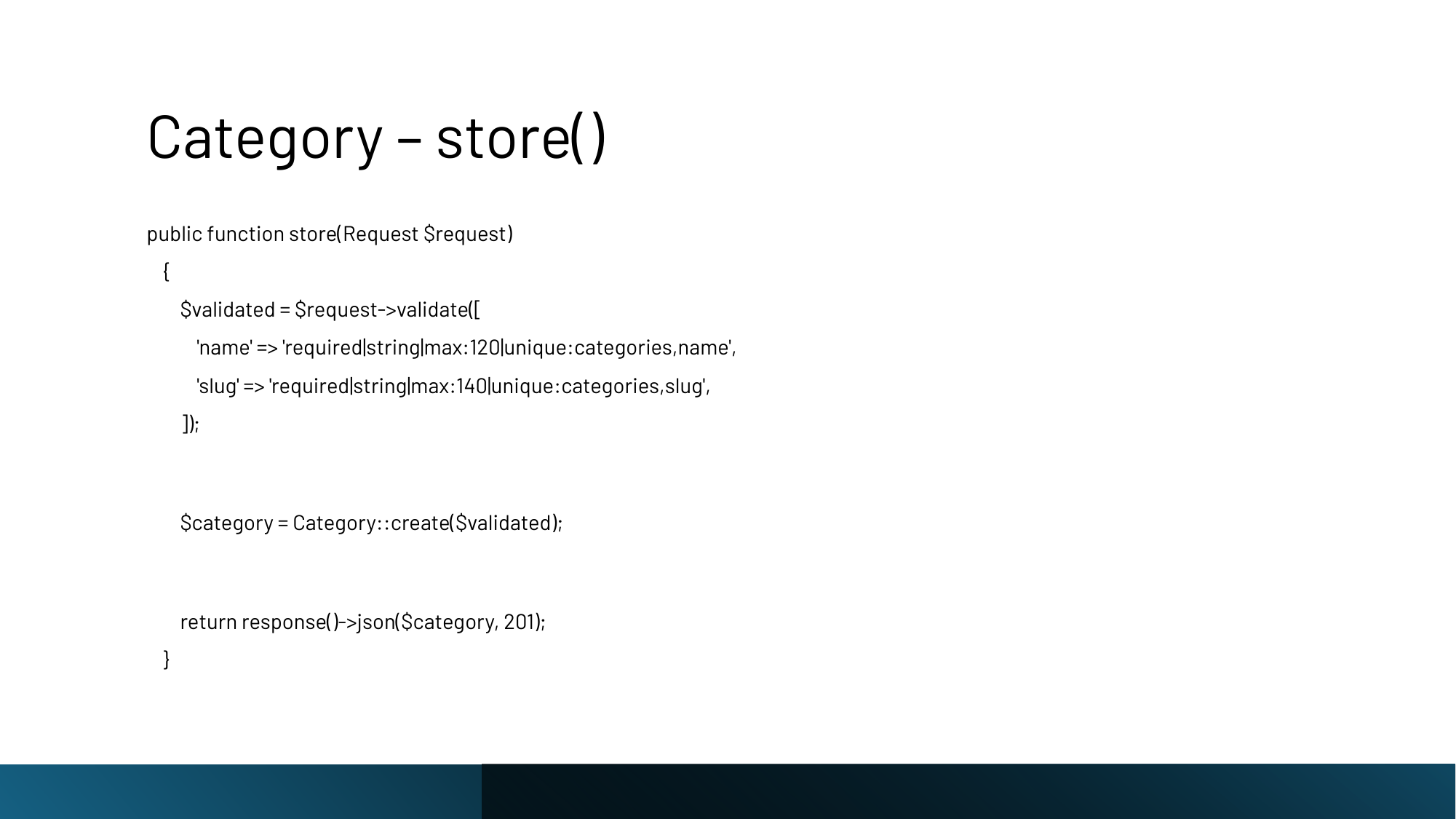

# Category – store()
public function store(Request $request)
    {
        $validated = $request->validate([
            'name' => 'required|string|max:120|unique:categories,name',
            'slug' => 'required|string|max:140|unique:categories,slug',
        ]);

        $category = Category::create($validated);

        return response()->json($category, 201);
    }